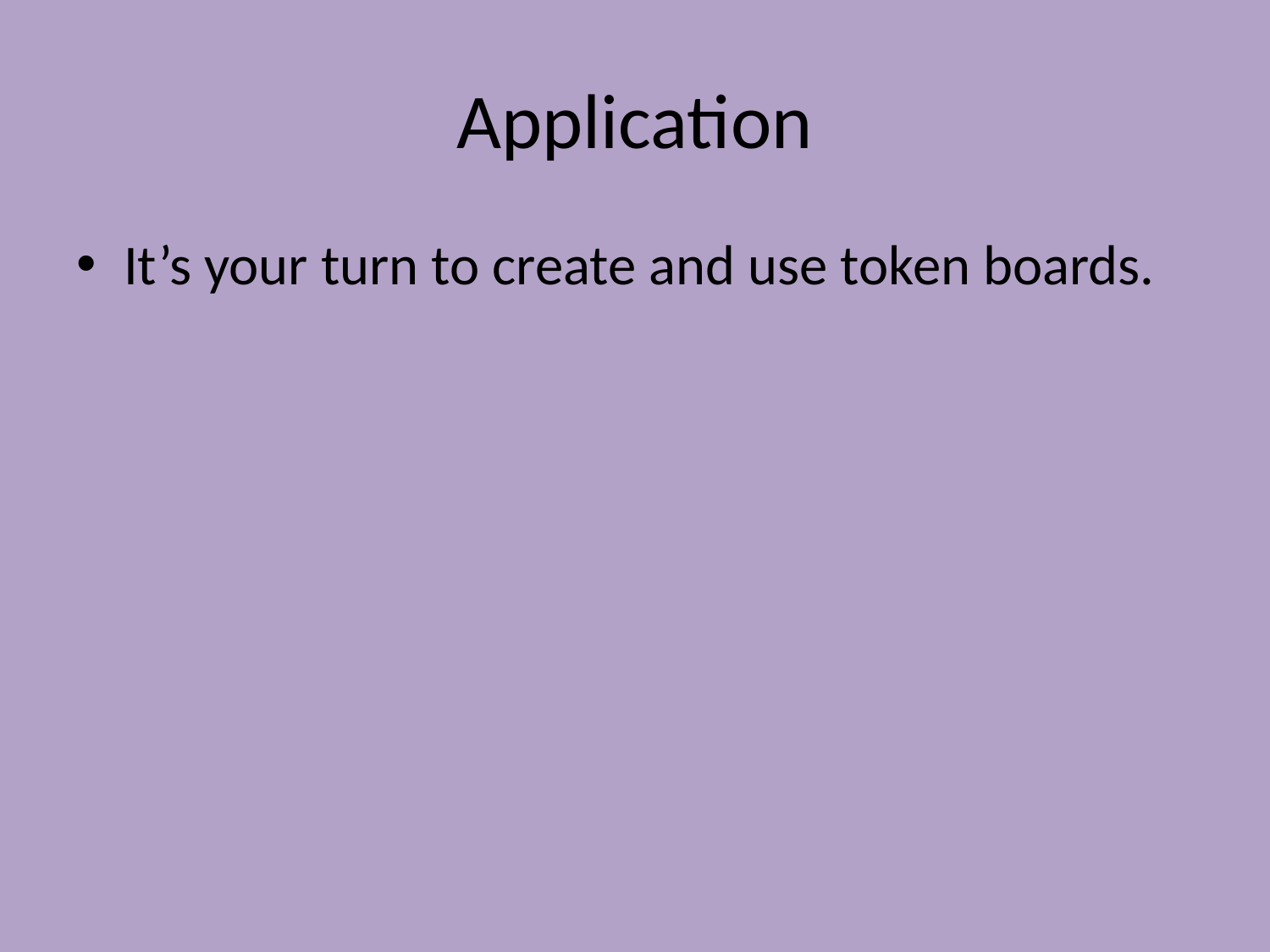

# Application
It’s your turn to create and use token boards.